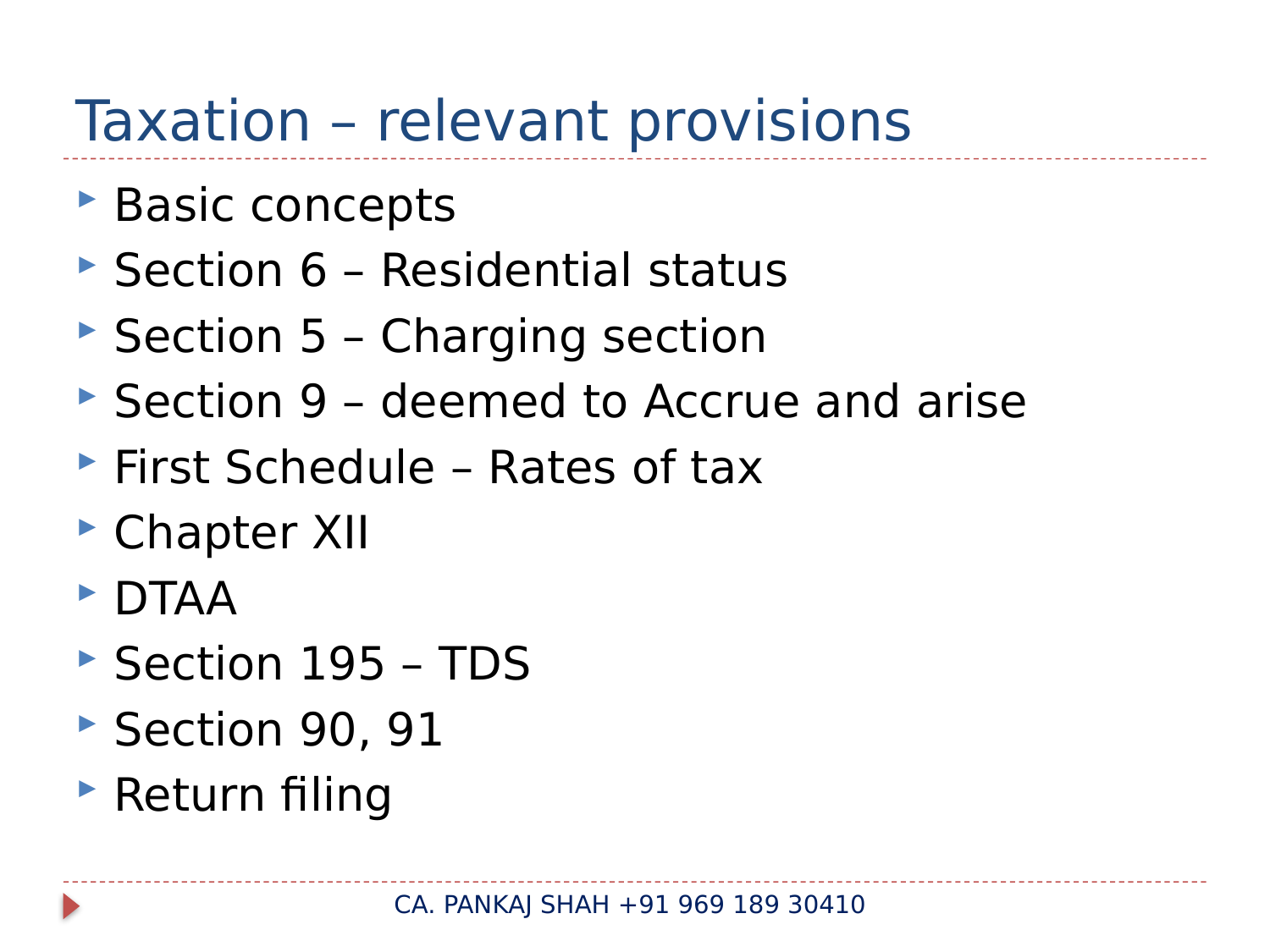

# Taxation – relevant provisions
Basic concepts
Section 6 – Residential status
Section 5 – Charging section
Section 9 – deemed to Accrue and arise
First Schedule – Rates of tax
Chapter XII
DTAA
Section 195 – TDS
Section 90, 91
Return filing
CA. PANKAJ SHAH +91 969 189 30410